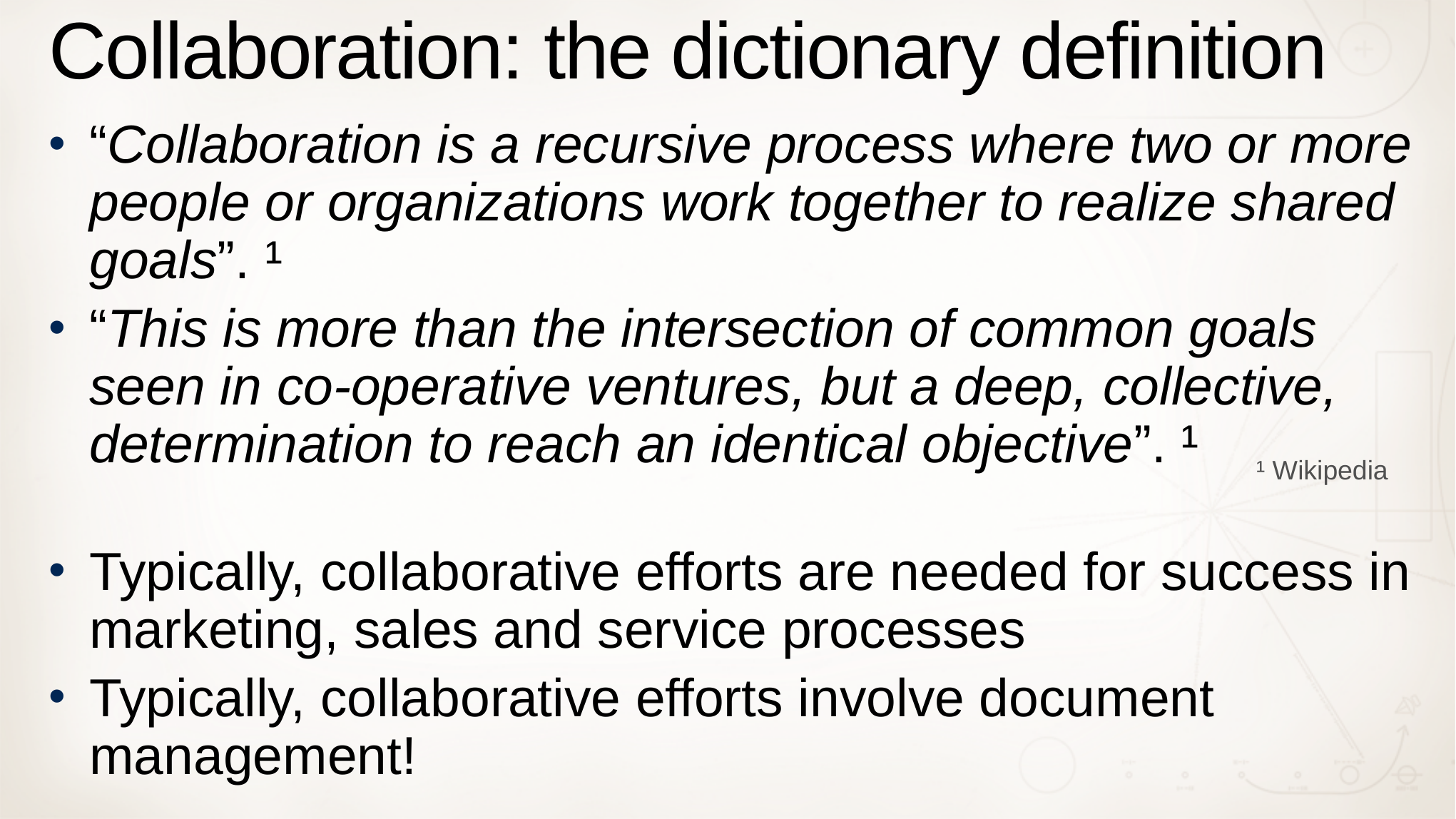

# Collaboration: the dictionary definition
“Collaboration is a recursive process where two or more people or organizations work together to realize shared goals”. ¹
“This is more than the intersection of common goals seen in co-operative ventures, but a deep, collective, determination to reach an identical objective”. ¹

Typically, collaborative efforts are needed for success in marketing, sales and service processes
Typically, collaborative efforts involve document management!
¹ Wikipedia